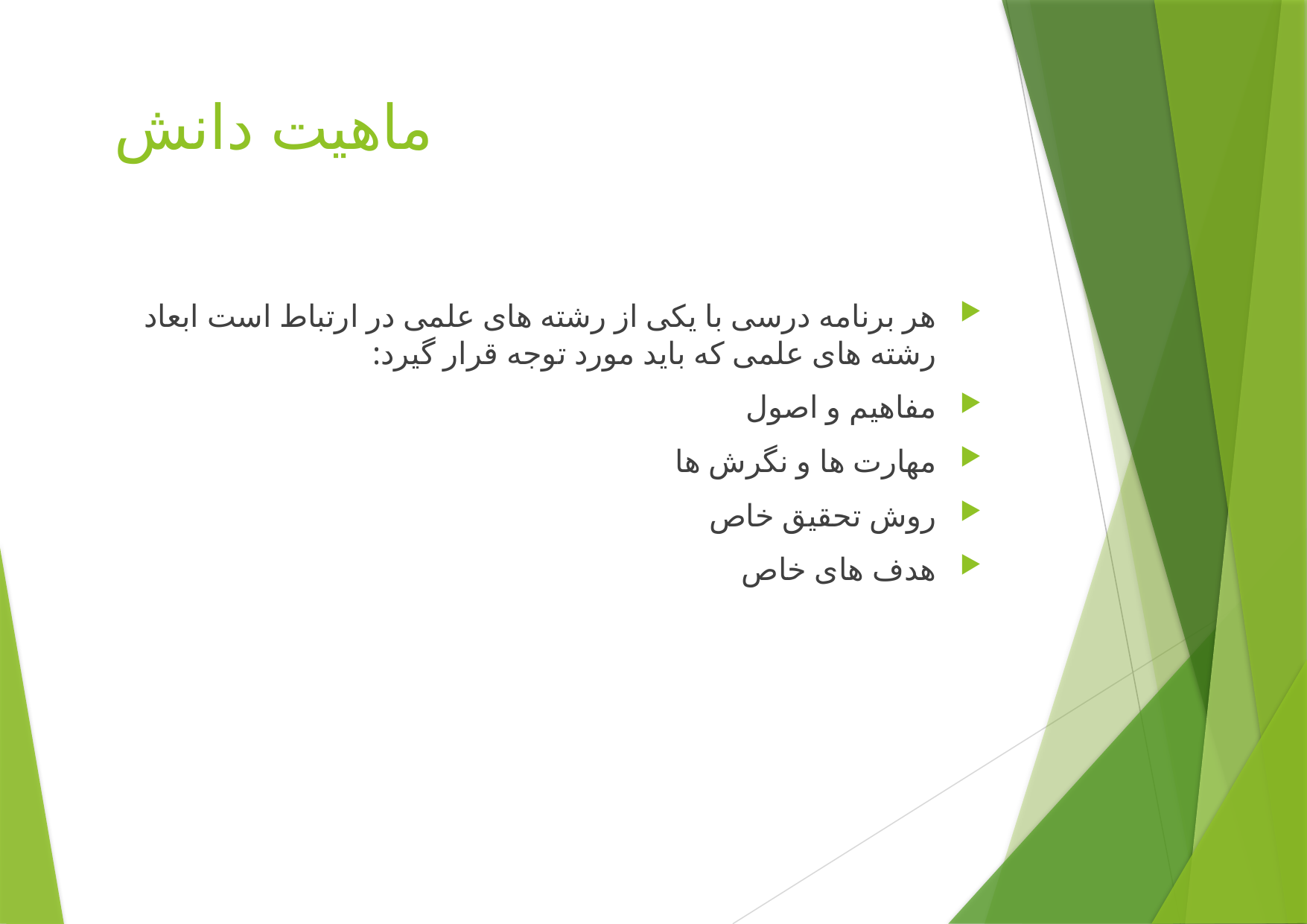

# ماهیت دانش
هر برنامه درسی با یکی از رشته های علمی در ارتباط است ابعاد رشته های علمی که باید مورد توجه قرار گیرد:
مفاهیم و اصول
مهارت ها و نگرش ها
روش تحقیق خاص
هدف های خاص